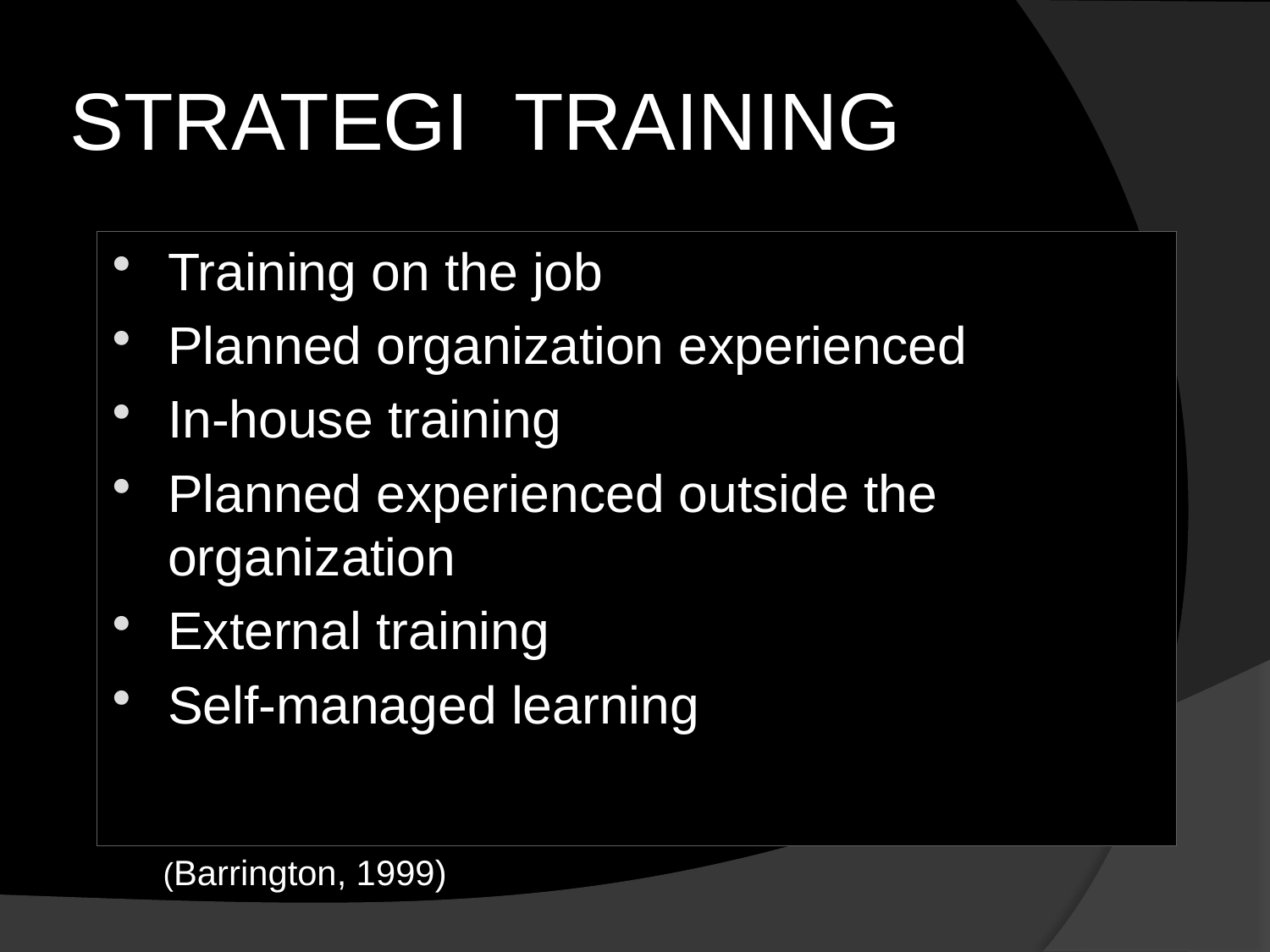

# STRATEGI  TRAINING
Training on the job
Planned organization experienced
In-house training
Planned experienced outside the organization
External training
Self-managed learning

(Barrington, 1999)